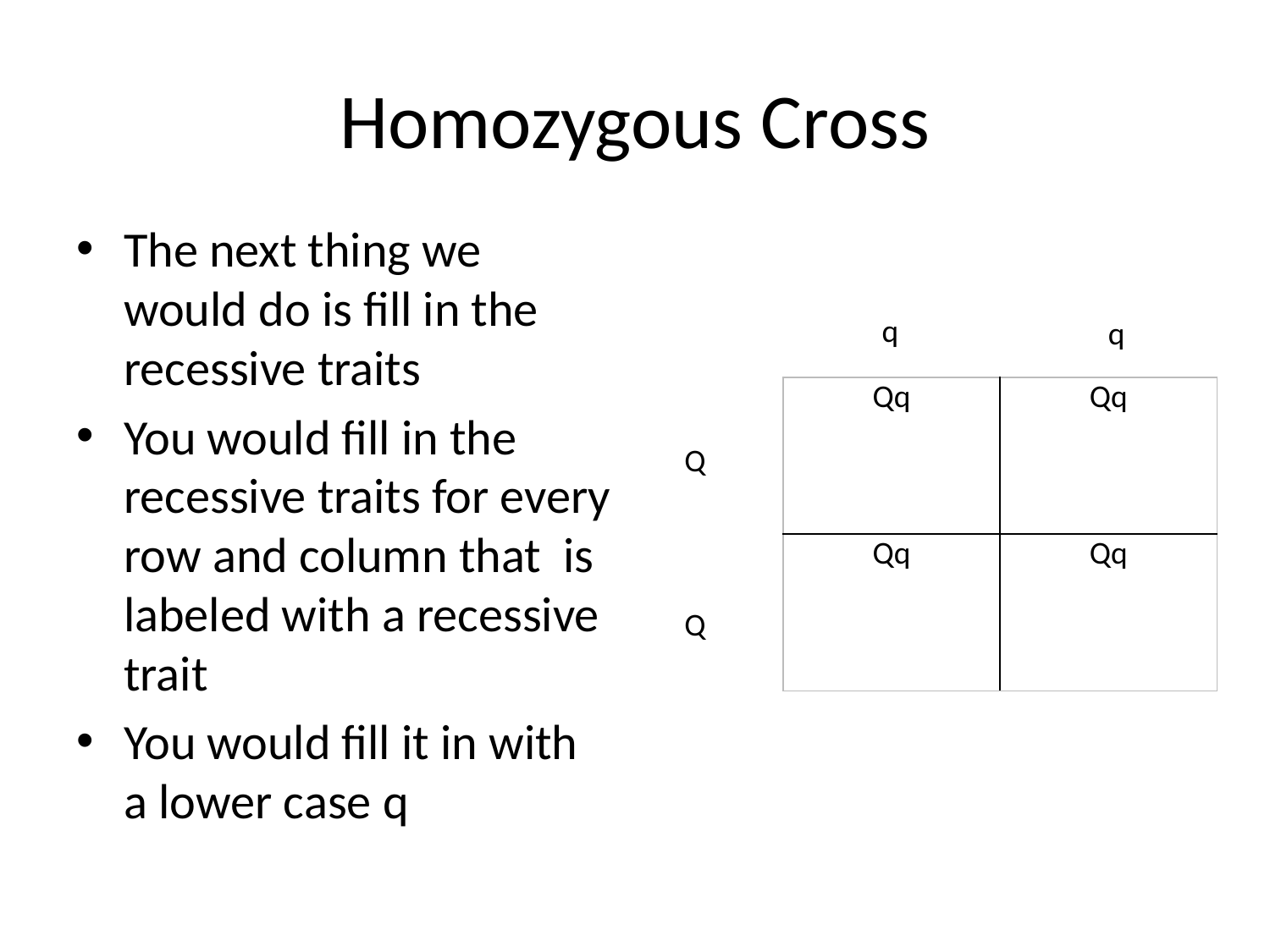

# Homozygous Cross
The next thing we would do is fill in the recessive traits
You would fill in the recessive traits for every row and column that  is labeled with a recessive trait
You would fill it in with a lower case q
q
q
| Qq | Qq |
| --- | --- |
| Qq | Qq |
Q
Q